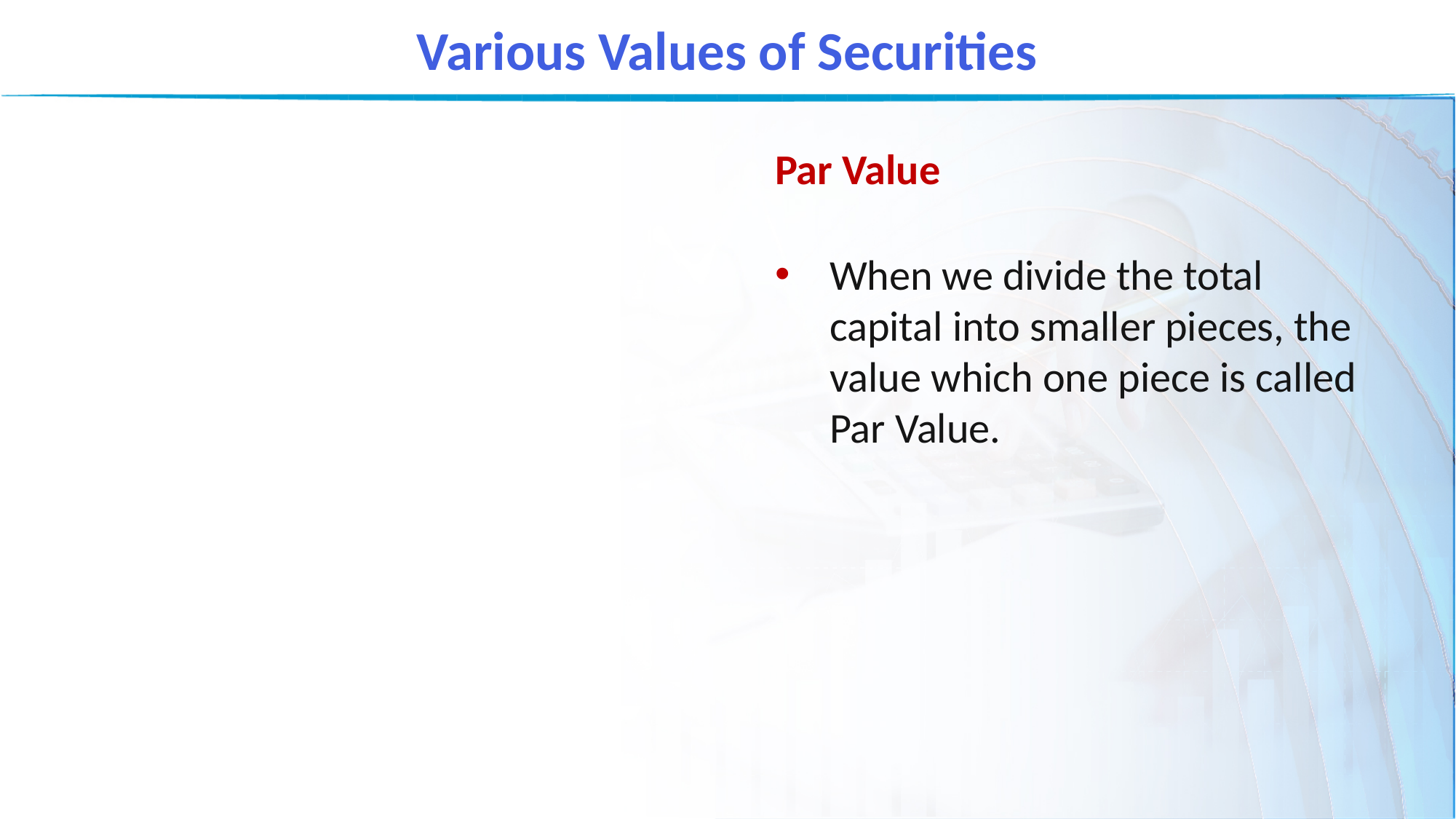

Various Values of Securities
Par Value

When we divide the total capital into smaller pieces, the value which one piece is called Par Value.